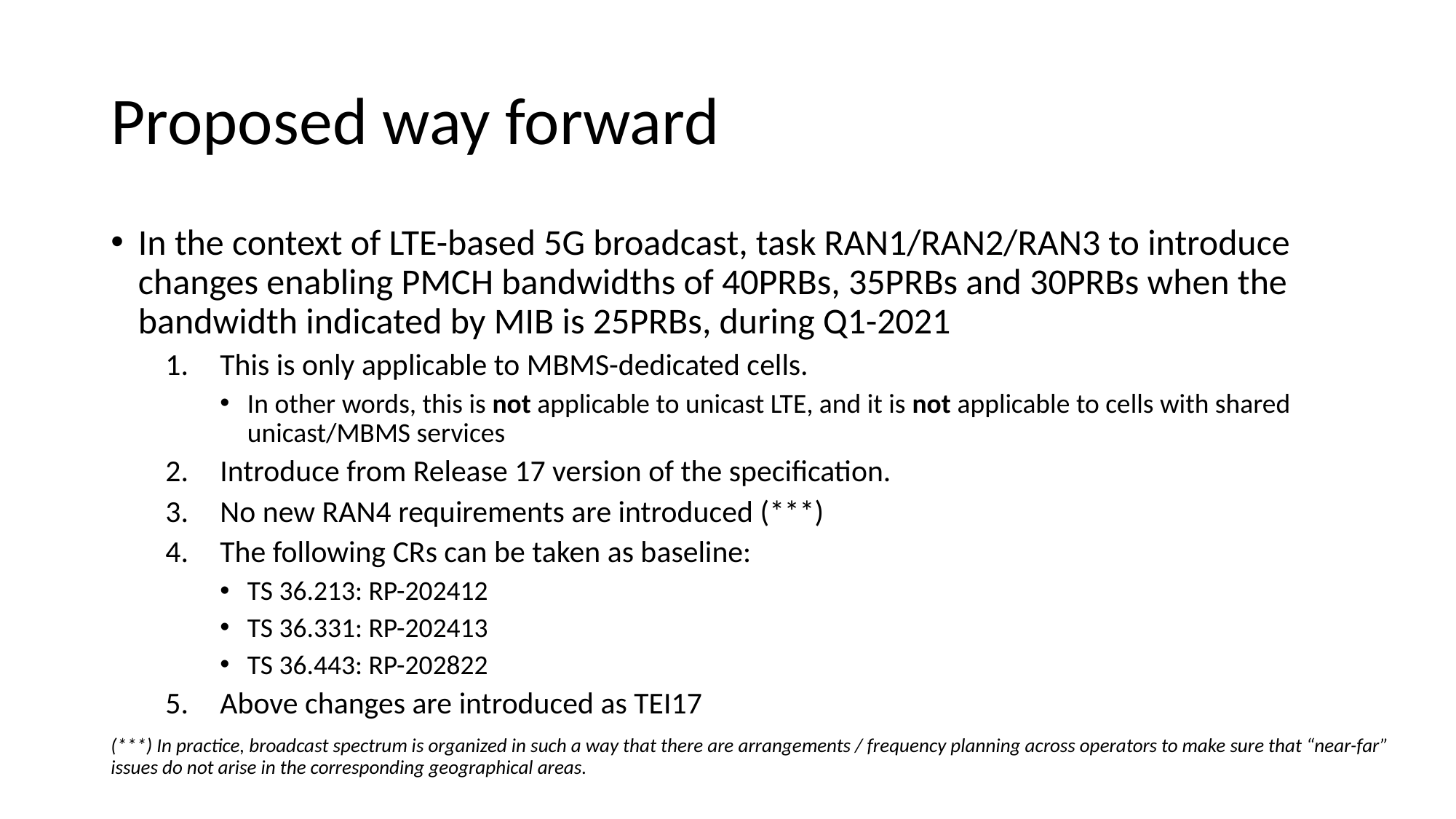

# Proposed way forward
In the context of LTE-based 5G broadcast, task RAN1/RAN2/RAN3 to introduce changes enabling PMCH bandwidths of 40PRBs, 35PRBs and 30PRBs when the bandwidth indicated by MIB is 25PRBs, during Q1-2021
This is only applicable to MBMS-dedicated cells.
In other words, this is not applicable to unicast LTE, and it is not applicable to cells with shared unicast/MBMS services
Introduce from Release 17 version of the specification.
No new RAN4 requirements are introduced (***)
The following CRs can be taken as baseline:
TS 36.213: RP-202412
TS 36.331: RP-202413
TS 36.443: RP-202822
Above changes are introduced as TEI17
(***) In practice, broadcast spectrum is organized in such a way that there are arrangements / frequency planning across operators to make sure that “near-far” issues do not arise in the corresponding geographical areas.